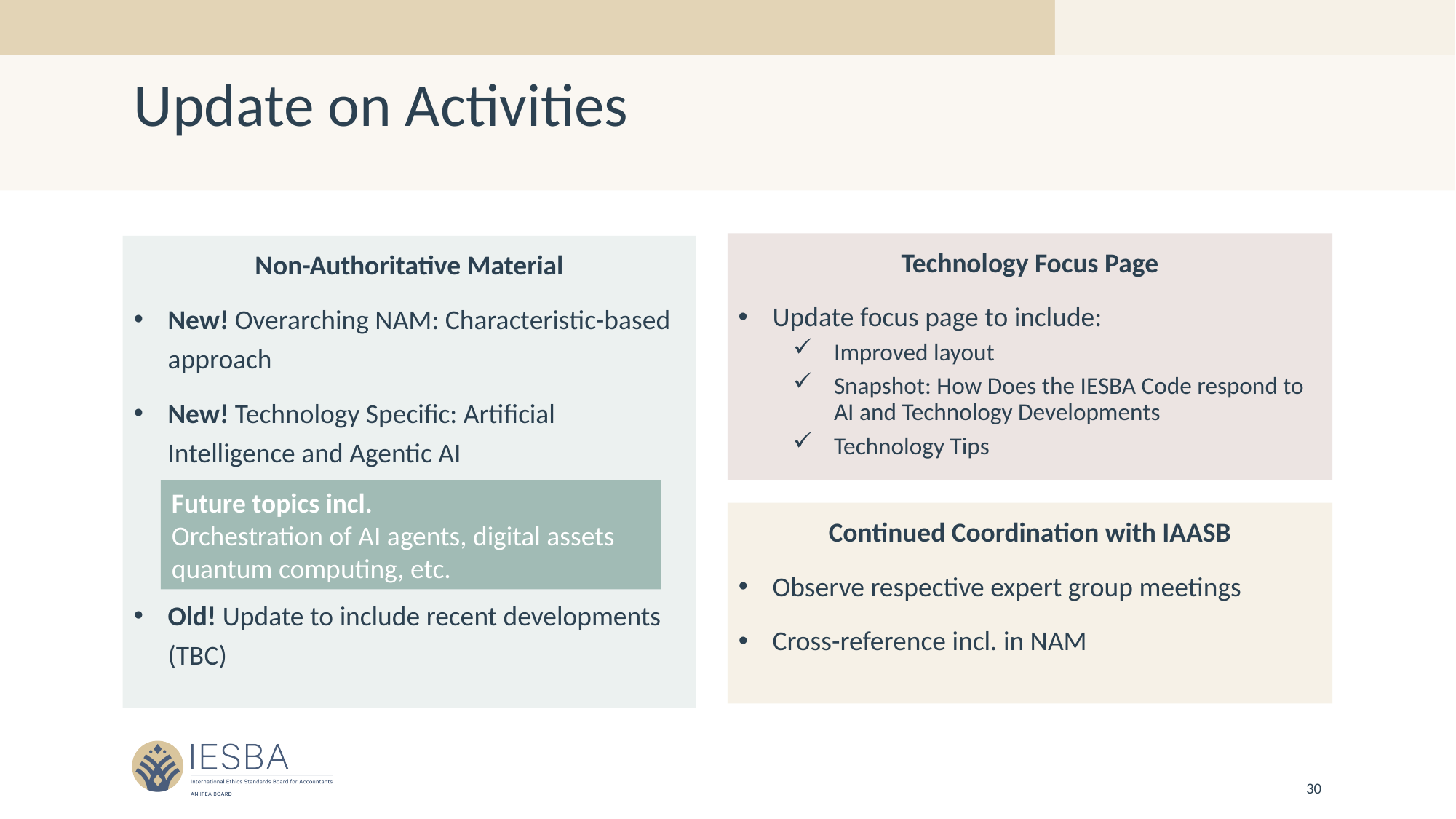

# Update on Activities

Technology Focus Page
Update focus page to include:
Improved layout
Snapshot: How Does the IESBA Code respond to AI and Technology Developments
Technology Tips

Non-Authoritative Material
New! Overarching NAM: Characteristic-based approach
New! Technology Specific: Artificial Intelligence and Agentic AI

Old! Update to include recent developments (TBC)

Future topics incl.
Orchestration of AI agents, digital assets
quantum computing, etc.
Continued Coordination with IAASB
Observe respective expert group meetings
Cross-reference incl. in NAM
30